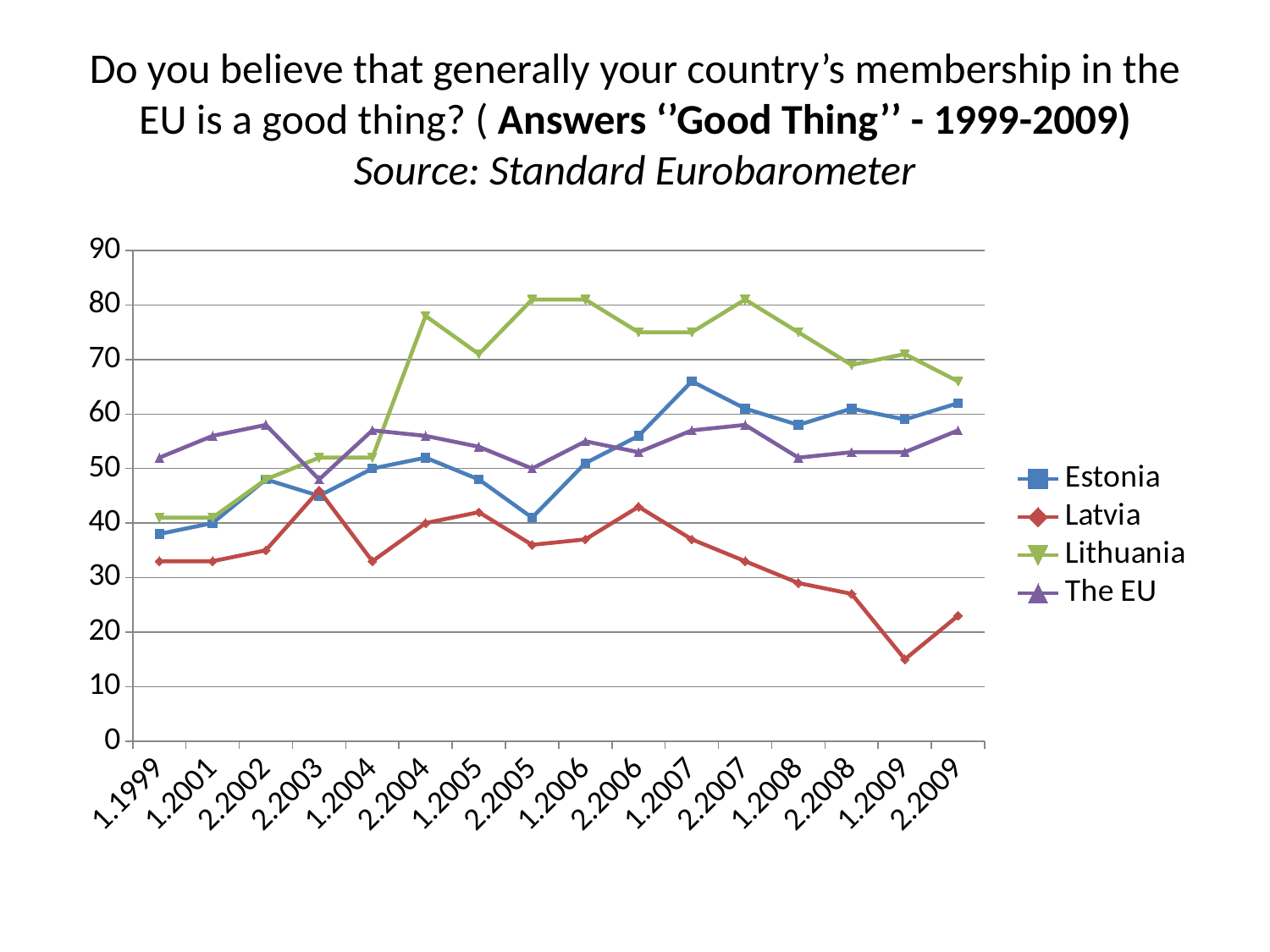

# Do you believe that generally your country’s membership in the EU is a good thing? ( Answers ‘’Good Thing’’ - 1999-2009) Source: Standard Eurobarometer

### Chart

| Category | Estonia | Latvia | Lithuania | The EU |
|---|---|---|---|---|
| 1.1999 | 38.0 | 33.0 | 41.0 | 52.0 |
| 1.2000999999999964 | 40.0 | 33.0 | 41.0 | 56.0 |
| 2.2002000000000002 | 48.0 | 35.0 | 48.0 | 58.0 |
| 2.2002999999999999 | 45.0 | 46.0 | 52.0 | 48.0 |
| 1.2003999999999961 | 50.0 | 33.0 | 52.0 | 57.0 |
| 2.2004000000000001 | 52.0 | 40.0 | 78.0 | 56.0 |
| 1.2004999999999959 | 48.0 | 42.0 | 71.0 | 54.0 |
| 2.2004999999999999 | 41.0 | 36.0 | 81.0 | 50.0 |
| 1.2005999999999959 | 51.0 | 37.0 | 81.0 | 55.0 |
| 2.2006000000000001 | 56.0 | 43.0 | 75.0 | 53.0 |
| 1.2006999999999957 | 66.0 | 37.0 | 75.0 | 57.0 |
| 2.2006999999999999 | 61.0 | 33.0 | 81.0 | 58.0 |
| 1.2007999999999956 | 58.0 | 29.0 | 75.0 | 52.0 |
| 2.2008000000000001 | 61.0 | 27.0 | 69.0 | 53.0 |
| 1.2008999999999956 | 59.0 | 15.0 | 71.0 | 53.0 |
| 2.2008999999999999 | 62.0 | 23.0 | 66.0 | 57.0 |